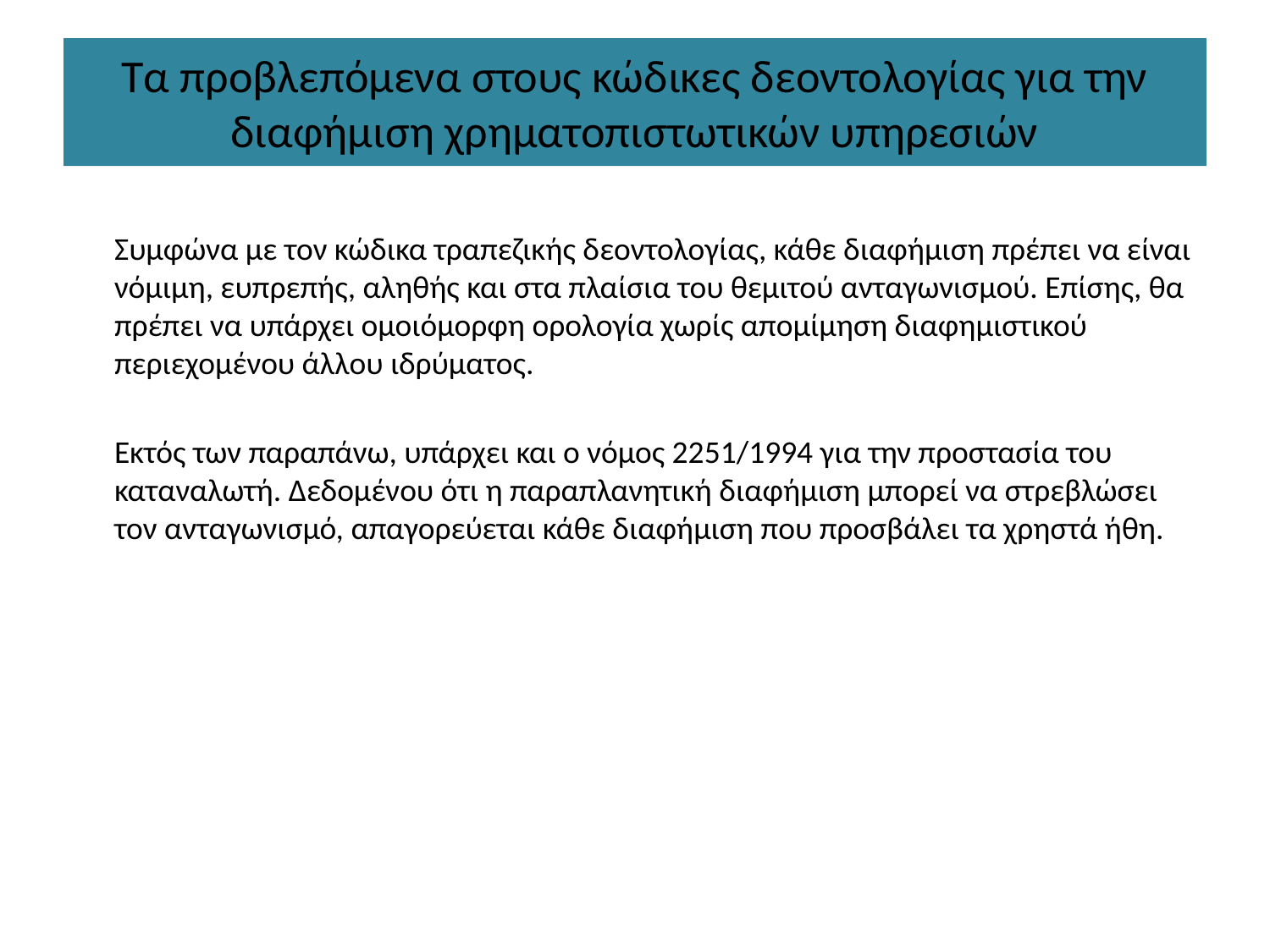

# Τα προβλεπόμενα στους κώδικες δεοντολογίας για την διαφήμιση χρηματοπιστωτικών υπηρεσιών
Συμφώνα με τον κώδικα τραπεζικής δεοντολογίας, κάθε διαφήμιση πρέπει να είναι νόμιμη, ευπρεπής, αληθής και στα πλαίσια του θεμιτού ανταγωνισμού. Επίσης, θα πρέπει να υπάρχει ομοιόμορφη ορολογία χωρίς απομίμηση διαφημιστικού περιεχομένου άλλου ιδρύματος.

Εκτός των παραπάνω, υπάρχει και ο νόμος 2251/1994 για την προστασία του καταναλωτή. Δεδομένου ότι η παραπλανητική διαφήμιση μπορεί να στρεβλώσει τον ανταγωνισμό, απαγορεύεται κάθε διαφήμιση που προσβάλει τα χρηστά ήθη.